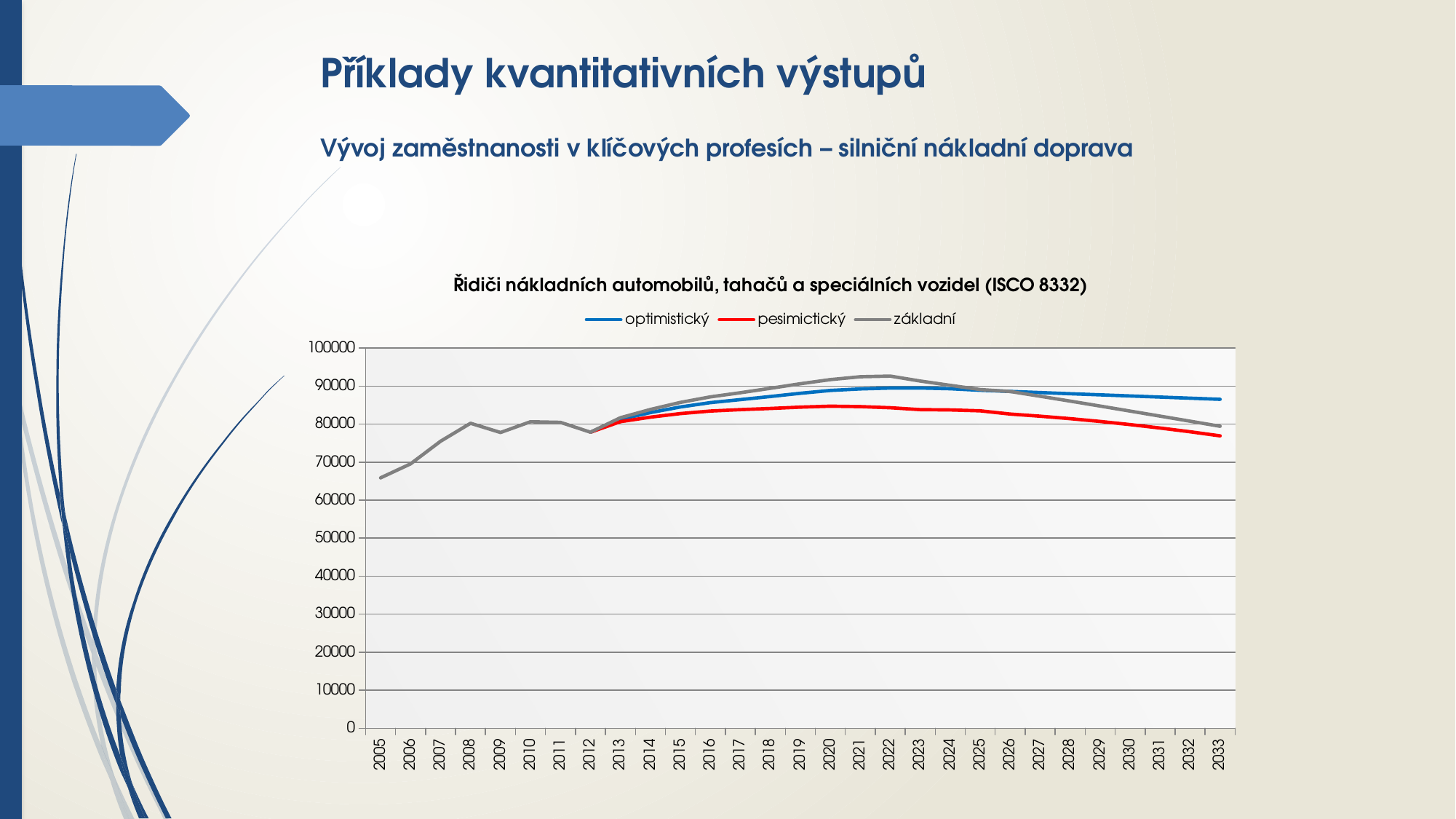

# Příklady kvantitativních výstupů Vývoj zaměstnanosti v klíčových profesích – silniční nákladní doprava

### Chart: Řidiči nákladních automobilů, tahačů a speciálních vozidel (ISCO 8332)

| Category | optimistický | pesimictický | základní |
|---|---|---|---|
| 2005 | None | None | 65874.0 |
| 2006 | None | None | 69544.0 |
| 2007 | None | None | 75493.0 |
| 2008 | None | None | 80242.00458699554 |
| 2009 | None | None | 77801.0 |
| 2010 | None | None | 80632.0 |
| 2011 | None | None | 80477.0 |
| 2012 | 77886.0 | 77886.0 | 77886.0 |
| 2013 | 81267.72375484202 | 80650.04146634456 | 81692.38032818436 |
| 2014 | 83040.72393737834 | 81838.70378493889 | 83867.11279218065 |
| 2015 | 84526.33878511017 | 82785.56392339684 | 85723.12150253865 |
| 2016 | 85659.73325905038 | 83446.5980856494 | 87181.26369076378 |
| 2017 | 86451.55570536848 | 83816.22702538542 | 88263.34417285693 |
| 2018 | 87268.25576477443 | 84128.5980797308 | 89426.77042324143 |
| 2019 | 88122.51408493819 | 84480.1124002918 | 90626.66524313258 |
| 2020 | 88865.1690418484 | 84726.60268039136 | 91710.43341534988 |
| 2021 | 89272.68034931489 | 84609.33110000542 | 92478.73295821526 |
| 2022 | 89496.5150347454 | 84315.91291812233 | 92642.3753908158 |
| 2023 | 89509.67163486956 | 83823.72773941503 | 91344.11610362305 |
| 2024 | 89320.1549993874 | 83744.24230108518 | 90209.04494684751 |
| 2025 | 88906.95961458288 | 83508.8697818484 | 89103.5601841604 |
| 2026 | 88607.19737986845 | 82651.70097108536 | 88591.94677444031 |
| 2027 | 88308.44583540538 | 82091.03081368936 | 87339.92171212498 |
| 2028 | 88010.70157351022 | 81442.4231504804 | 86058.85723886409 |
| 2029 | 87713.96119798935 | 80707.15448923229 | 84756.25555730185 |
| 2030 | 87418.2213240994 | 79886.51228412833 | 83438.29071617554 |
| 2031 | 87123.47857850921 | 78981.79183738401 | 82110.08768950711 |
| 2032 | 86829.72959926164 | 77994.29410327905 | 80775.93204295938 |
| 2033 | 86536.9710357346 | 76925.32394453169 | 79439.42928693672 |